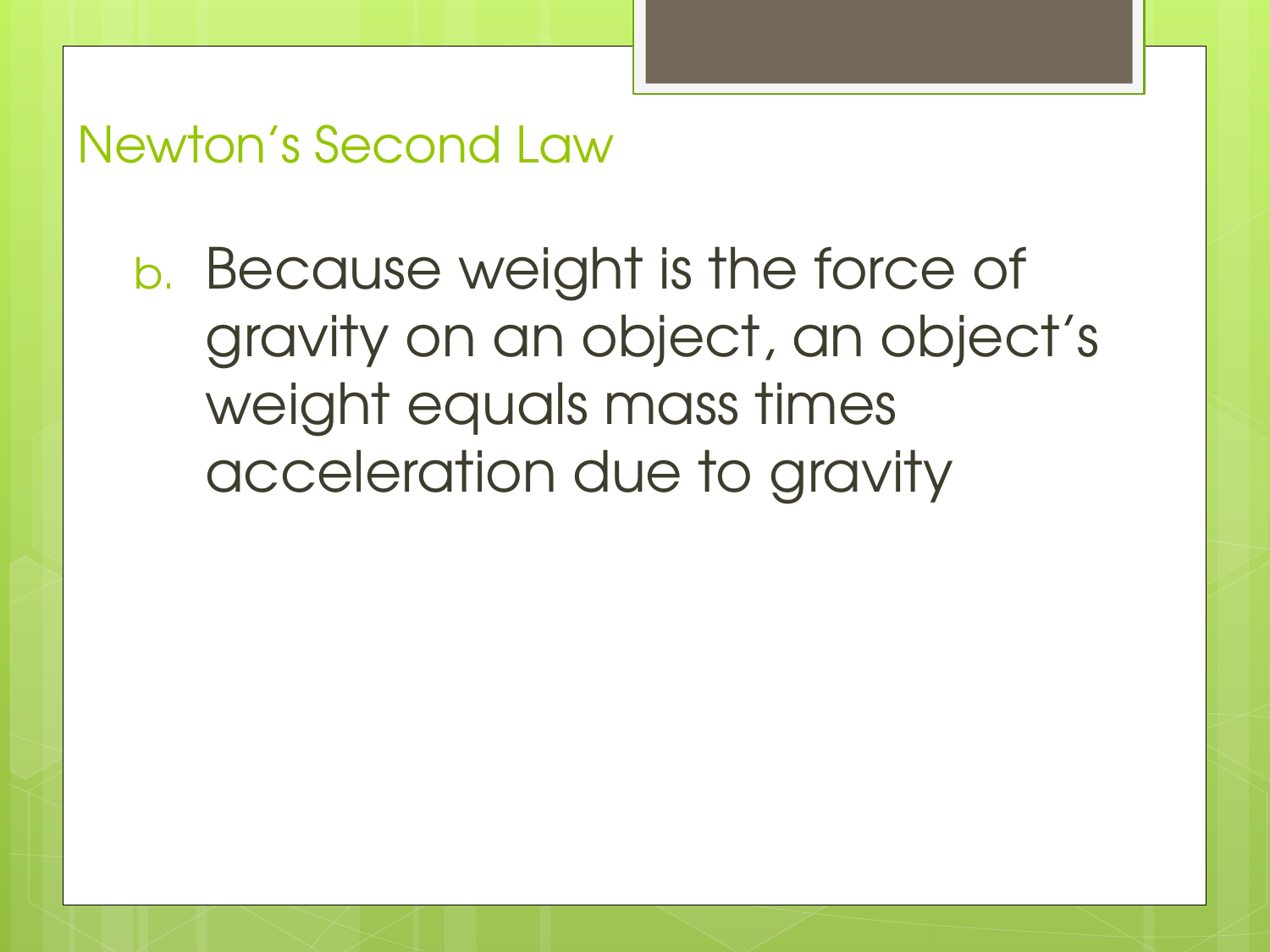

# Newton’s Second Law
Because weight is the force of gravity on an object, an object’s weight equals mass times acceleration due to gravity